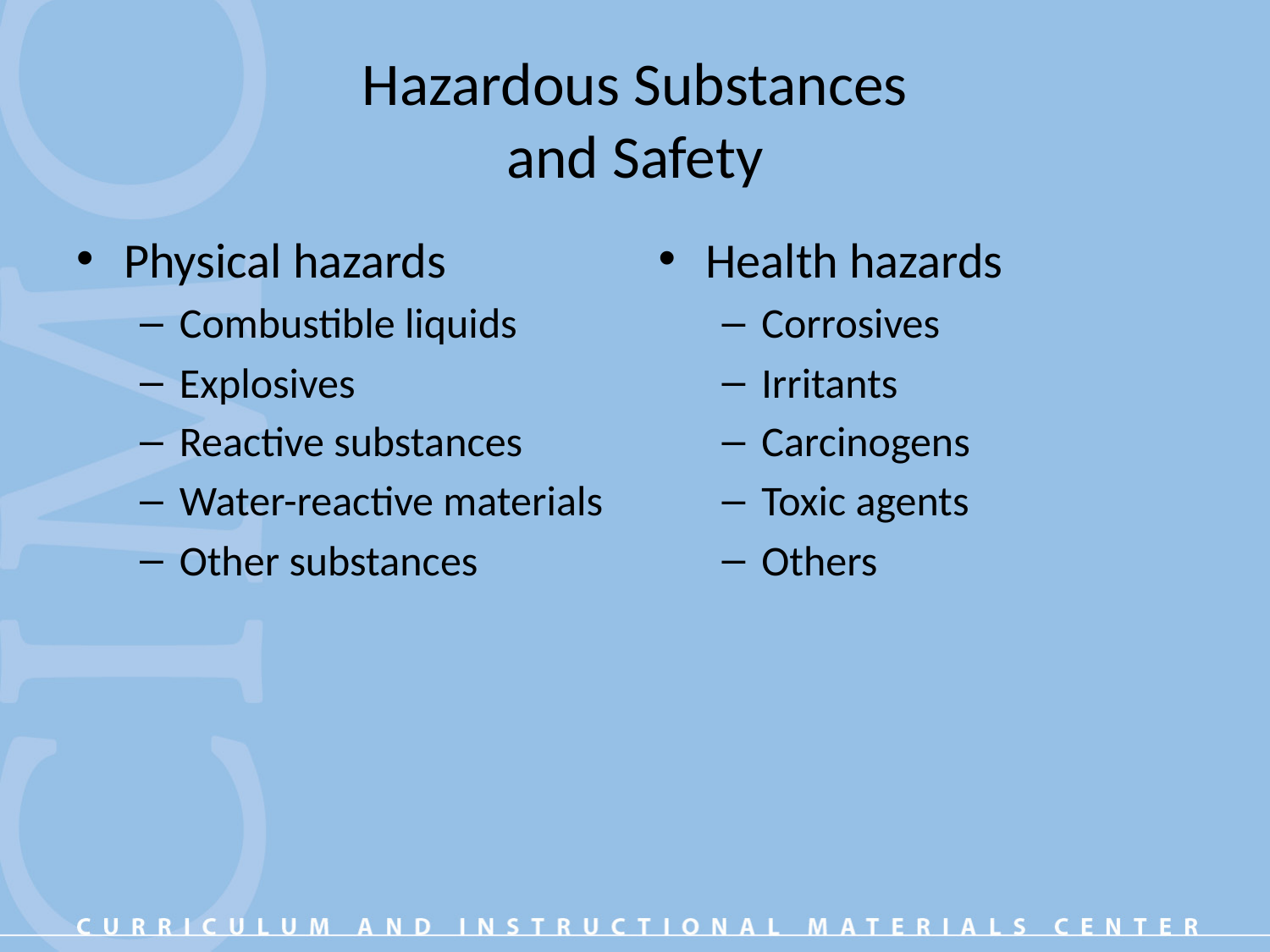

# Hazardous Substances and Safety
Physical hazards
Combustible liquids
Explosives
Reactive substances
Water-reactive materials
Other substances
Health hazards
Corrosives
Irritants
Carcinogens
Toxic agents
Others